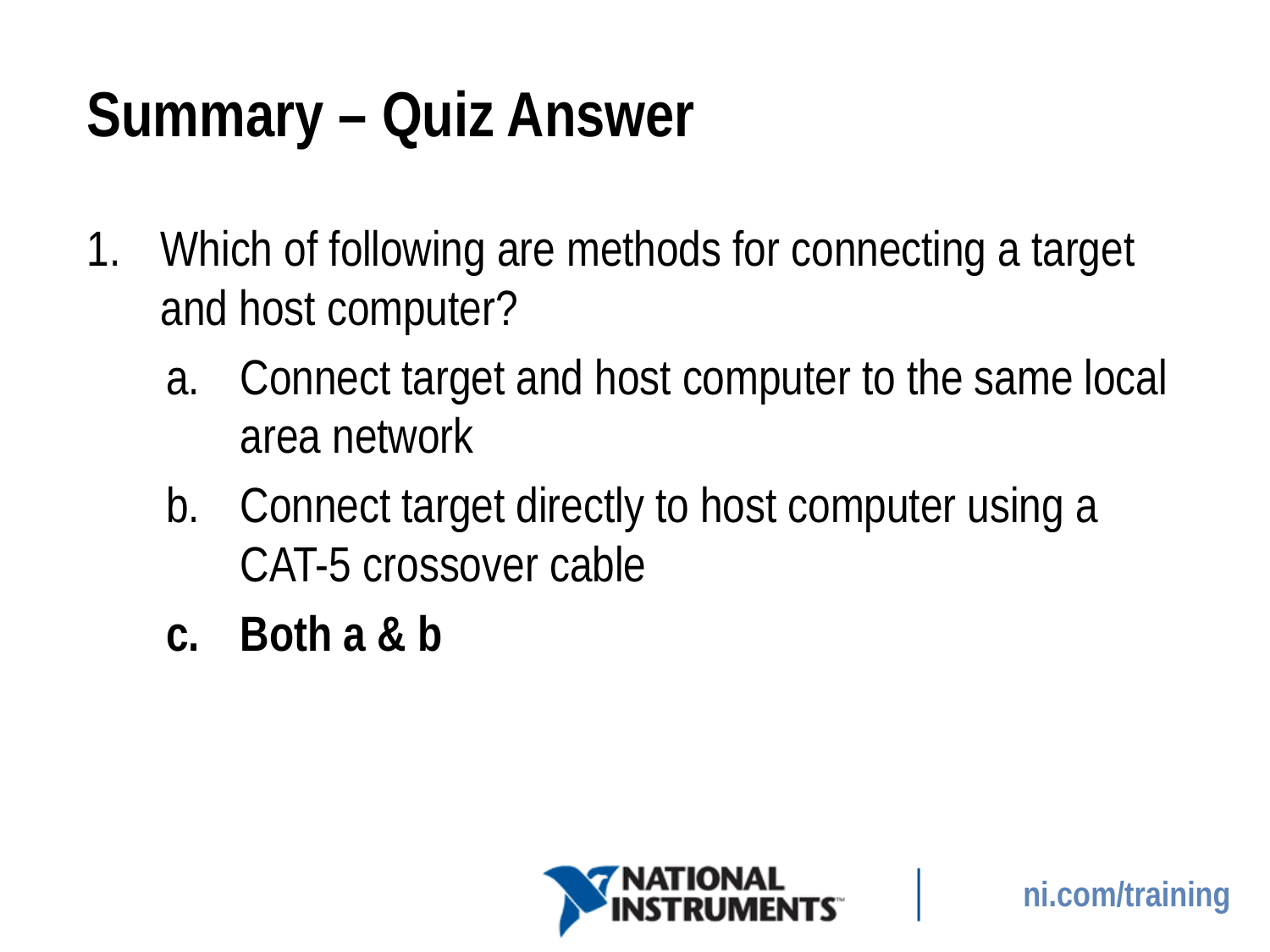

# Summary – Quiz Answer
Which of following are methods for connecting a target and host computer?
Connect target and host computer to the same local area network
Connect target directly to host computer using a CAT-5 crossover cable
Both a & b